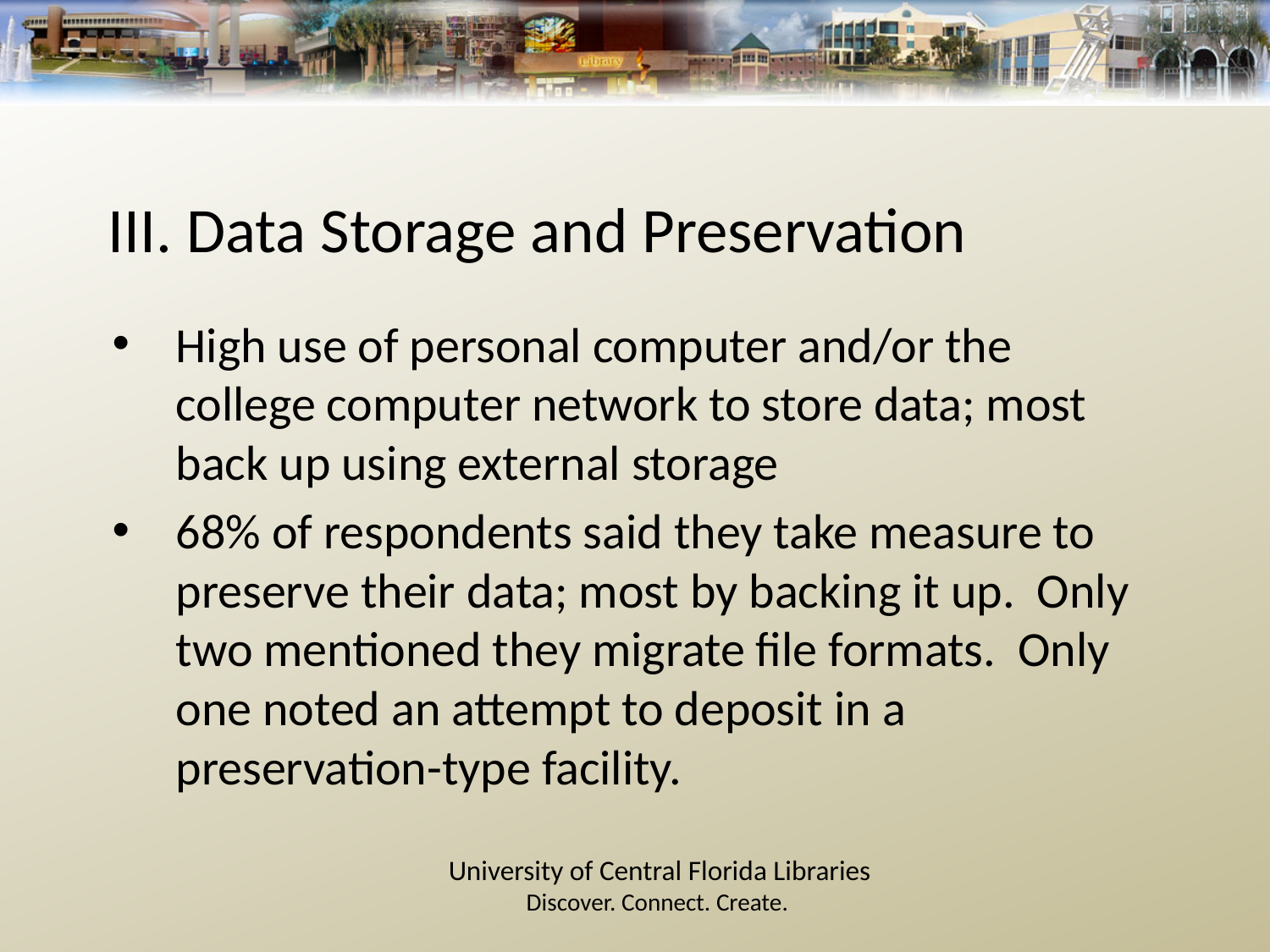

# III. Data Storage and Preservation
High use of personal computer and/or the college computer network to store data; most back up using external storage
68% of respondents said they take measure to preserve their data; most by backing it up.  Only two mentioned they migrate file formats.  Only one noted an attempt to deposit in a preservation-type facility.

University of Central Florida Libraries
Discover. Connect. Create.